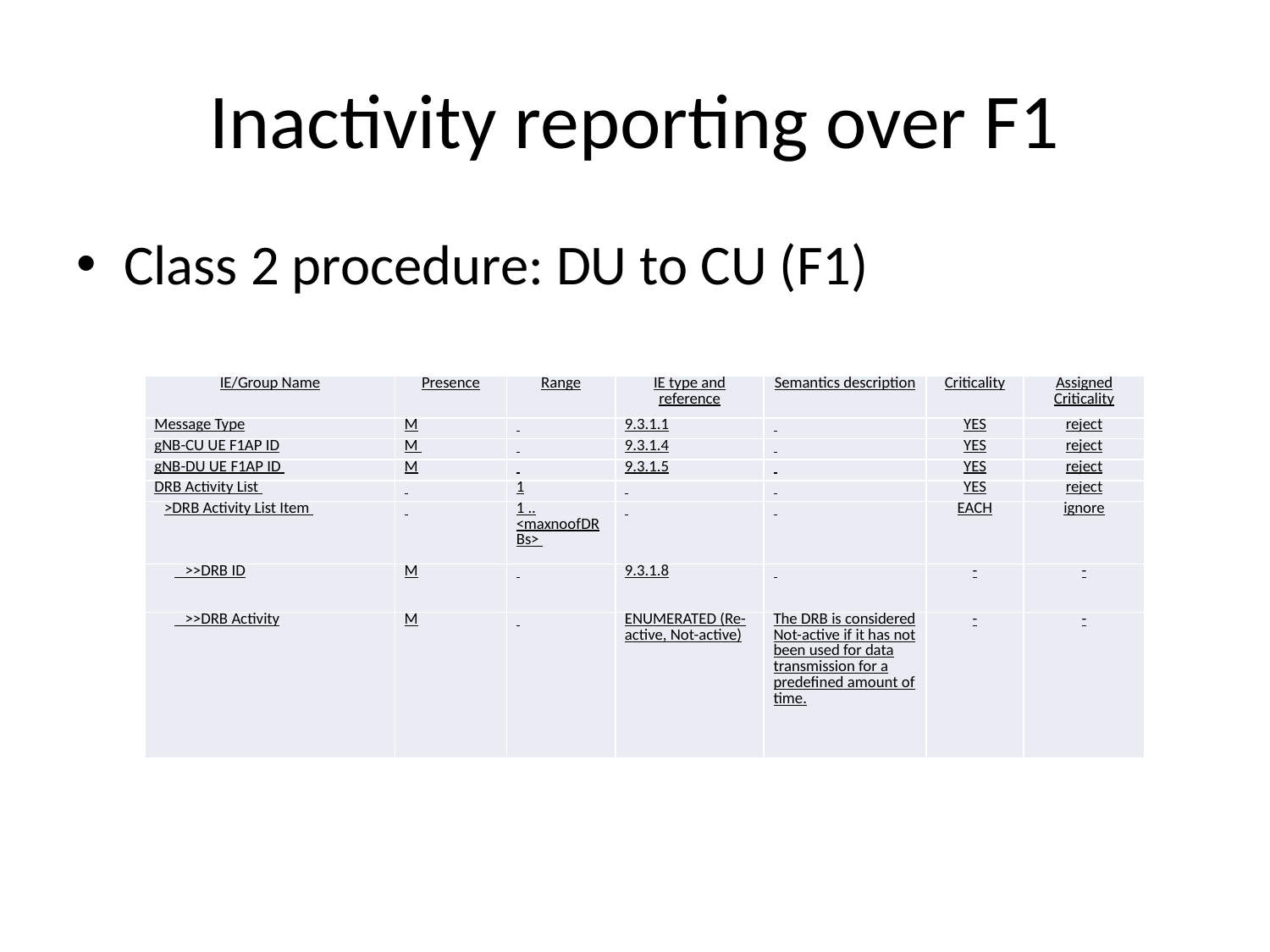

# Inactivity reporting over F1
Class 2 procedure: DU to CU (F1)
| IE/Group Name | Presence | Range | IE type and reference | Semantics description | Criticality | Assigned Criticality |
| --- | --- | --- | --- | --- | --- | --- |
| Message Type | M |  | 9.3.1.1 |  | YES | reject |
| gNB-CU UE F1AP ID | M |  | 9.3.1.4 |  | YES | reject |
| gNB-DU UE F1AP ID | M |  | 9.3.1.5 |  | YES | reject |
| DRB Activity List |  | 1 |  |  | YES | reject |
| >DRB Activity List Item |  | 1 .. <maxnoofDRBs> |  |  | EACH | ignore |
| >>DRB ID | M |  | 9.3.1.8 |  | - | - |
| >>DRB Activity | M |  | ENUMERATED (Re-active, Not-active) | The DRB is considered Not-active if it has not been used for data transmission for a predefined amount of time. | - | - |